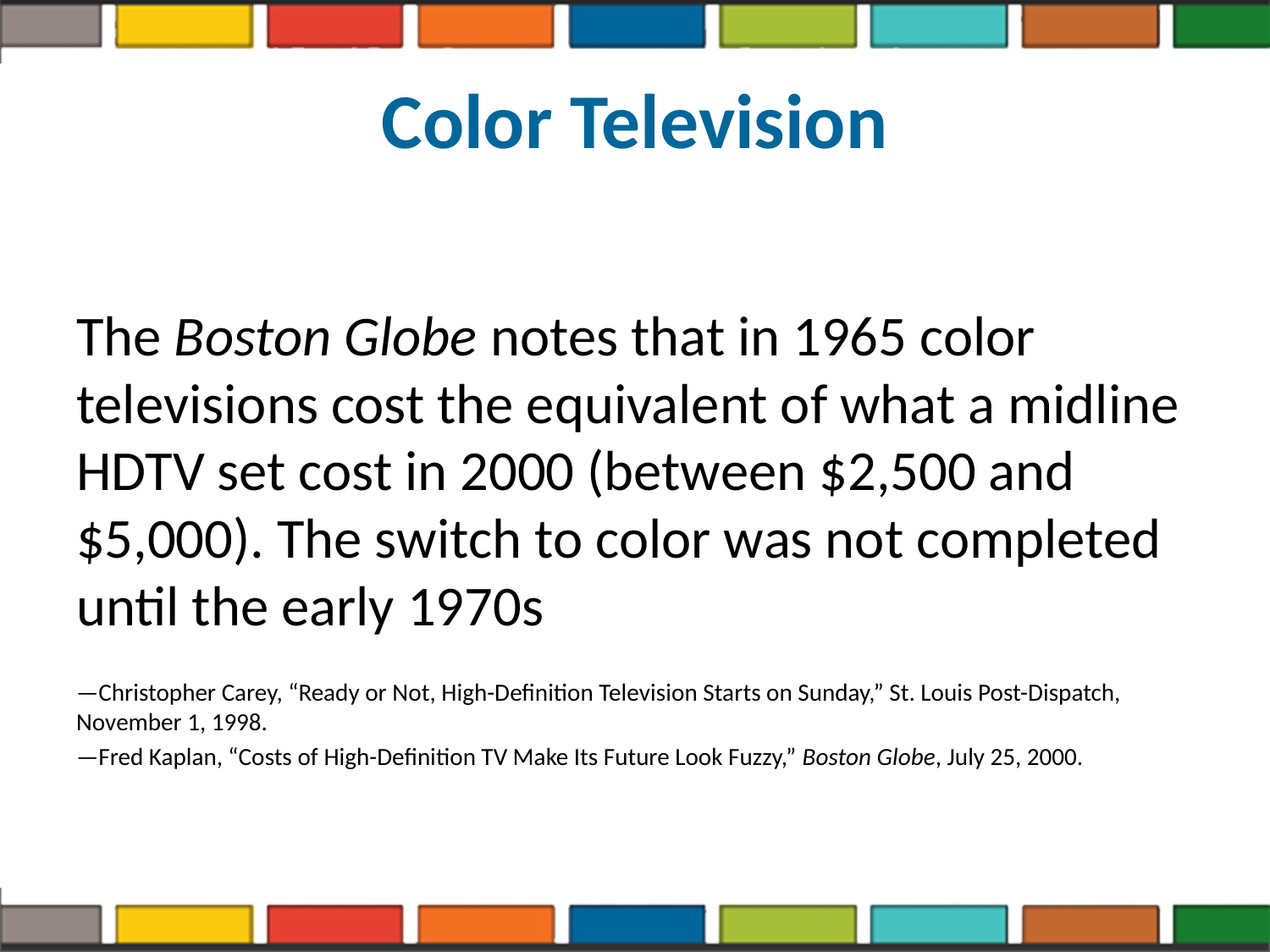

# Color Television

The Boston Globe notes that in 1965 color televisions cost the equivalent of what a midline HDTV set cost in 2000 (between $2,500 and $5,000). The switch to color was not completed until the early 1970s

—Christopher Carey, “Ready or Not, High-Definition Television Starts on Sunday,” St. Louis Post-Dispatch, November 1, 1998.
—Fred Kaplan, “Costs of High-Definition TV Make Its Future Look Fuzzy,” Boston Globe, July 25, 2000.